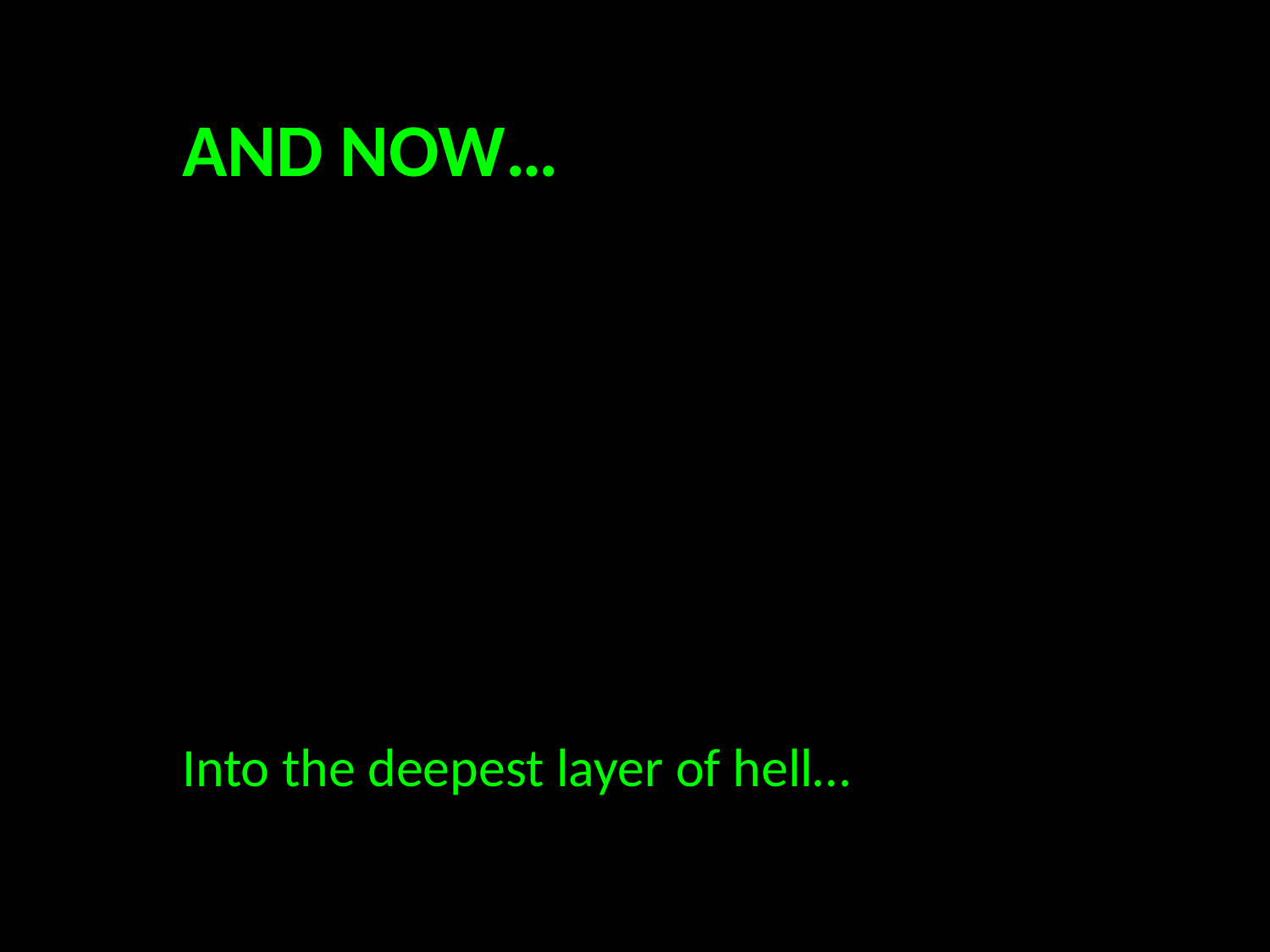

AND NOW…

Into the deepest layer of hell…